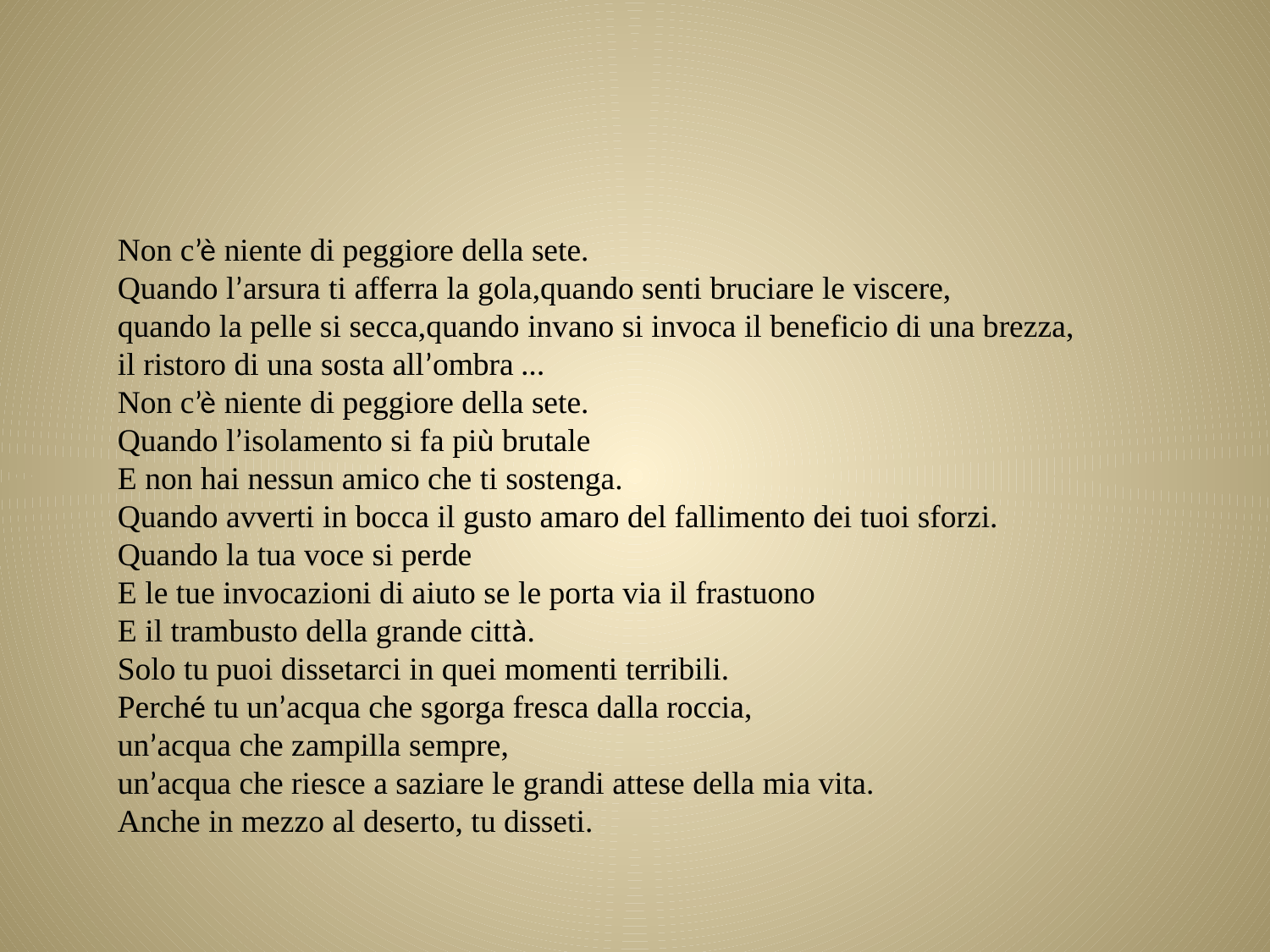

Non c’è niente di peggiore della sete.
Quando l’arsura ti afferra la gola,quando senti bruciare le viscere,
quando la pelle si secca,quando invano si invoca il beneficio di una brezza,
il ristoro di una sosta all’ombra …
Non c’è niente di peggiore della sete.
Quando l’isolamento si fa più brutale
E non hai nessun amico che ti sostenga.
Quando avverti in bocca il gusto amaro del fallimento dei tuoi sforzi.
Quando la tua voce si perde
E le tue invocazioni di aiuto se le porta via il frastuono
E il trambusto della grande città.
Solo tu puoi dissetarci in quei momenti terribili.
Perché tu un’acqua che sgorga fresca dalla roccia,
un’acqua che zampilla sempre,
un’acqua che riesce a saziare le grandi attese della mia vita.
Anche in mezzo al deserto, tu disseti.